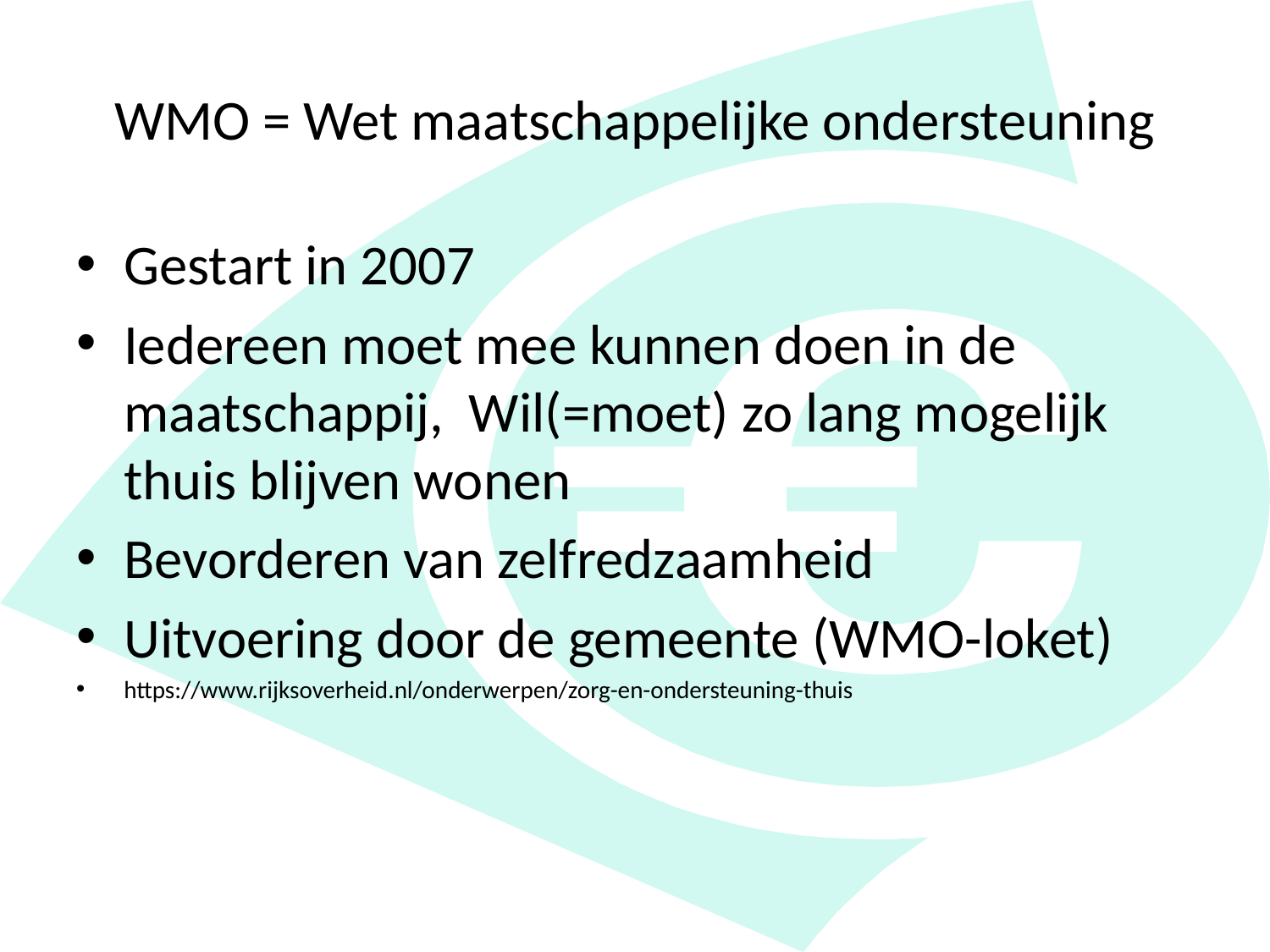

# WMO = Wet maatschappelijke ondersteuning
Gestart in 2007
Iedereen moet mee kunnen doen in de maatschappij,  Wil(=moet) zo lang mogelijk thuis blijven wonen
Bevorderen van zelfredzaamheid
Uitvoering door de gemeente (WMO-loket)
https://www.rijksoverheid.nl/onderwerpen/zorg-en-ondersteuning-thuis